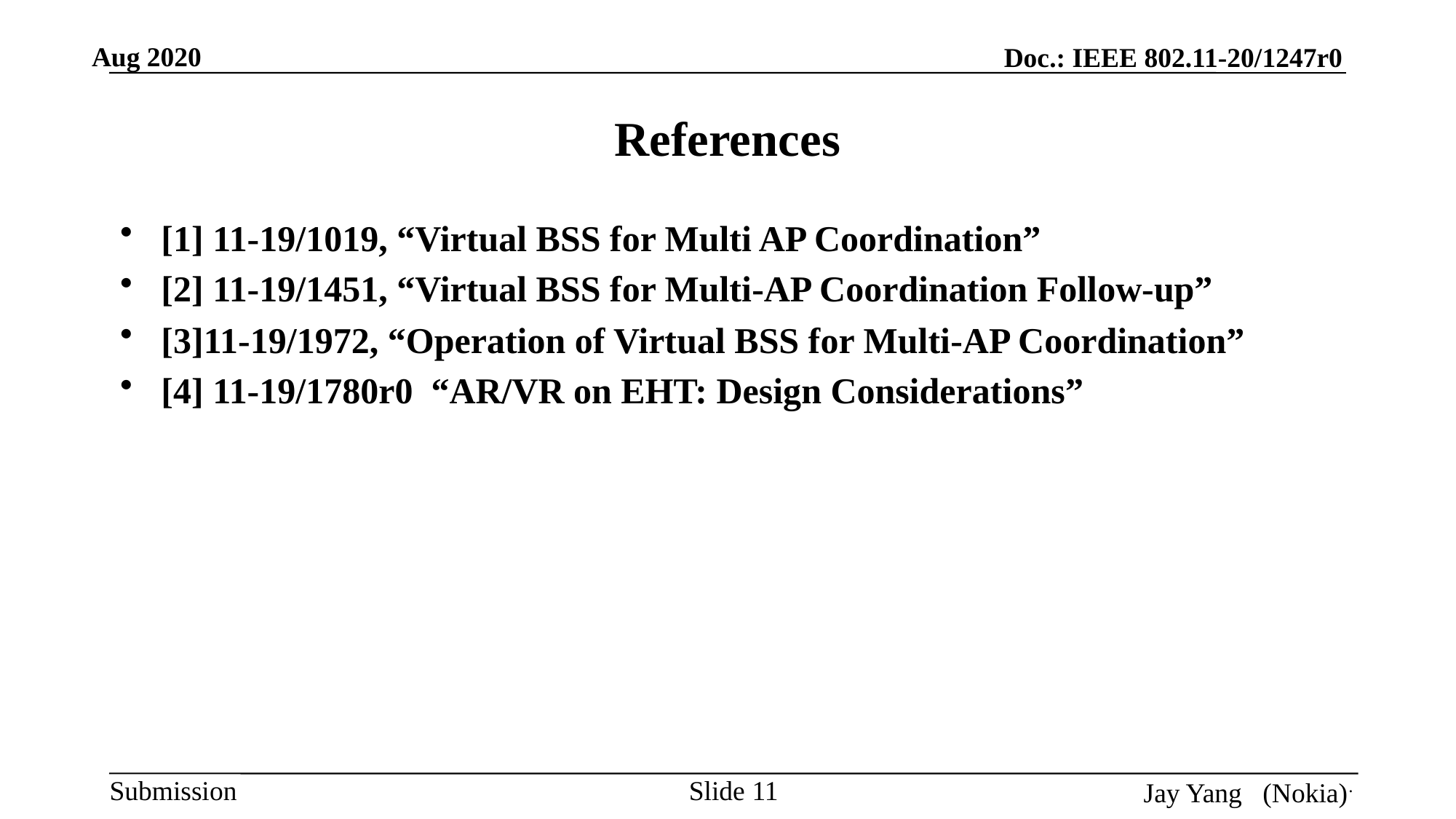

# References
[1] 11-19/1019, “Virtual BSS for Multi AP Coordination”
[2] 11-19/1451, “Virtual BSS for Multi-AP Coordination Follow-up”
[3]11-19/1972, “Operation of Virtual BSS for Multi-AP Coordination”
[4] 11-19/1780r0  “AR/VR on EHT: Design Considerations”
Slide 11
.
Jay Yang   (Nokia)